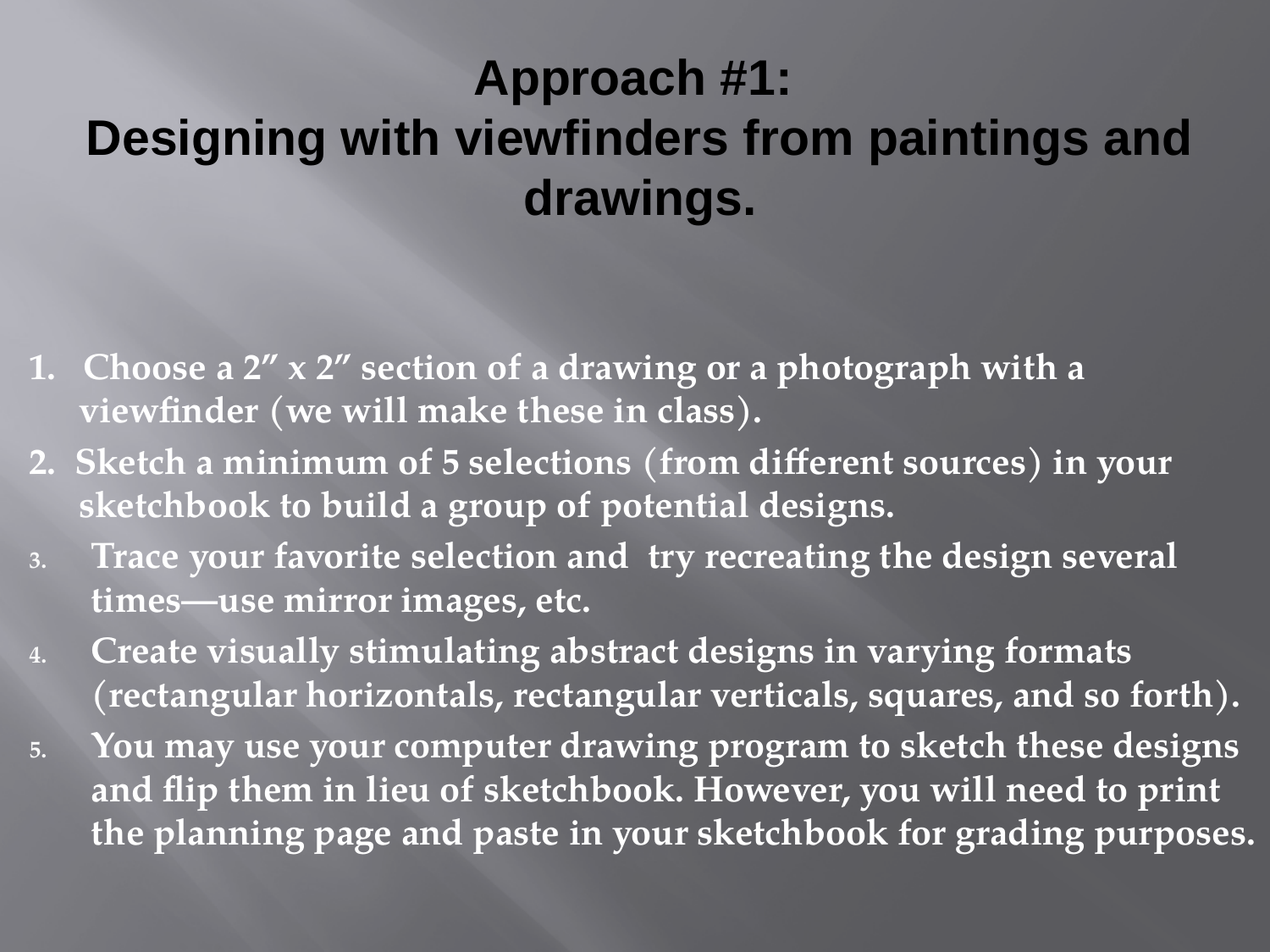

# Approach #1: Designing with viewfinders from paintings and drawings.

1.   Choose a 2” x 2” section of a drawing or a photograph with a viewfinder (we will make these in class).
2.  Sketch a minimum of 5 selections (from different sources) in your sketchbook to build a group of potential designs.
Trace your favorite selection and  try recreating the design several times—use mirror images, etc.
Create visually stimulating abstract designs in varying formats (rectangular horizontals, rectangular verticals, squares, and so forth).
You may use your computer drawing program to sketch these designs and flip them in lieu of sketchbook. However, you will need to print the planning page and paste in your sketchbook for grading purposes.